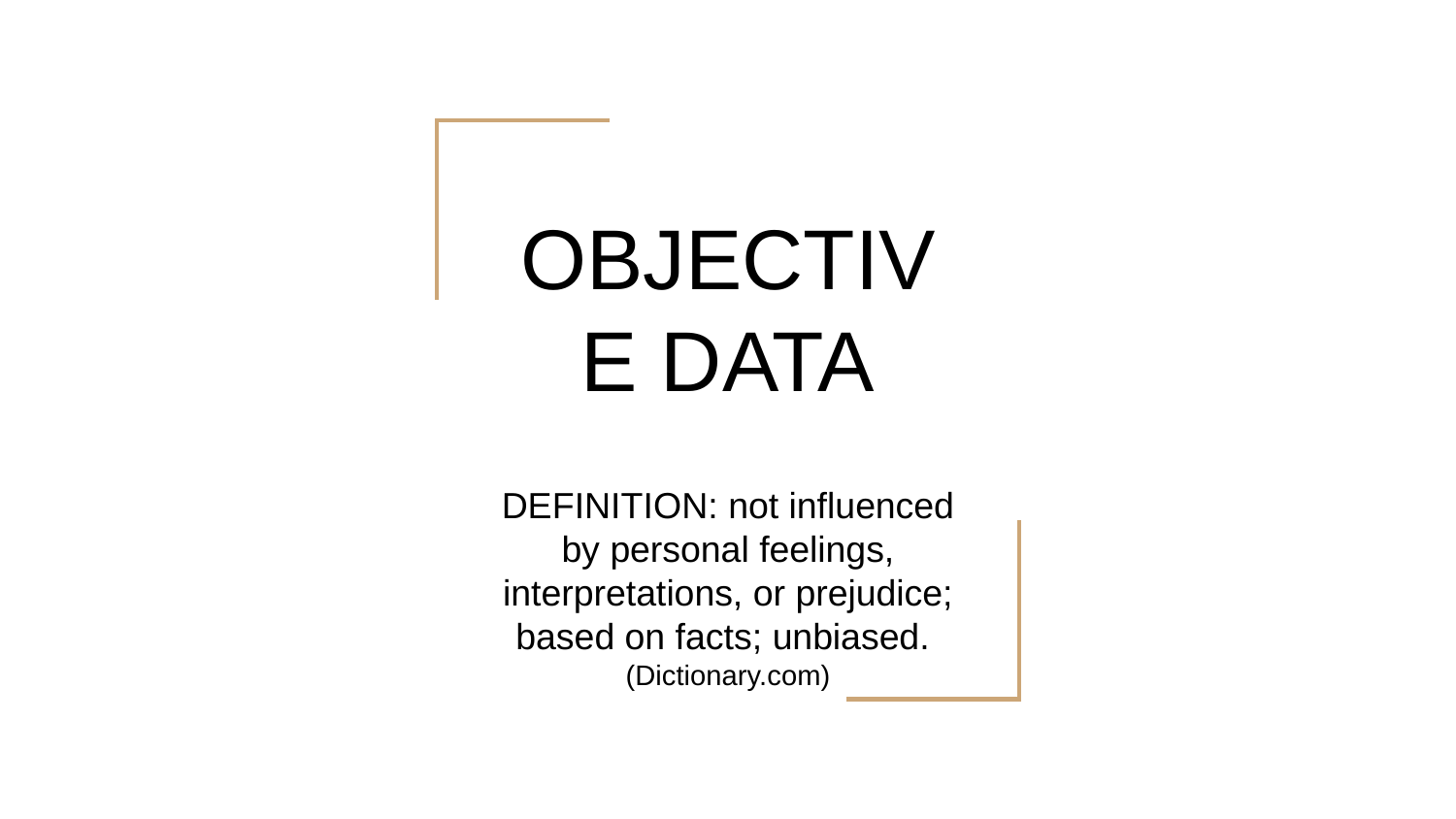

# OBJECTIVE DATA
DEFINITION: not influenced by personal feelings, interpretations, or prejudice; based on facts; unbiased.
(Dictionary.com)